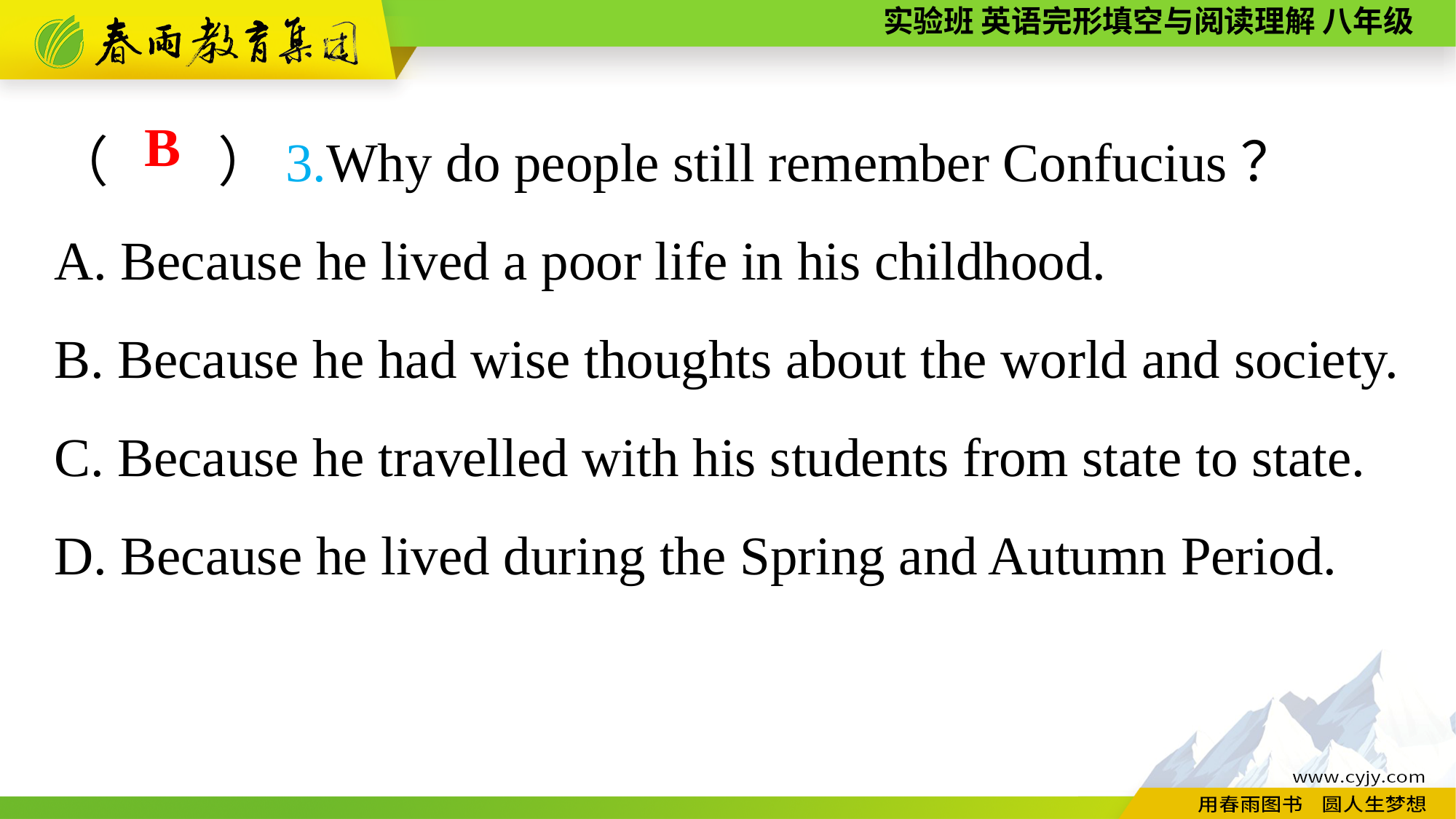

（　　）3.Why do people still remember Confucius？
A. Because he lived a poor life in his childhood.
B. Because he had wise thoughts about the world and society.
C. Because he travelled with his students from state to state.
D. Because he lived during the Spring and Autumn Period.
B